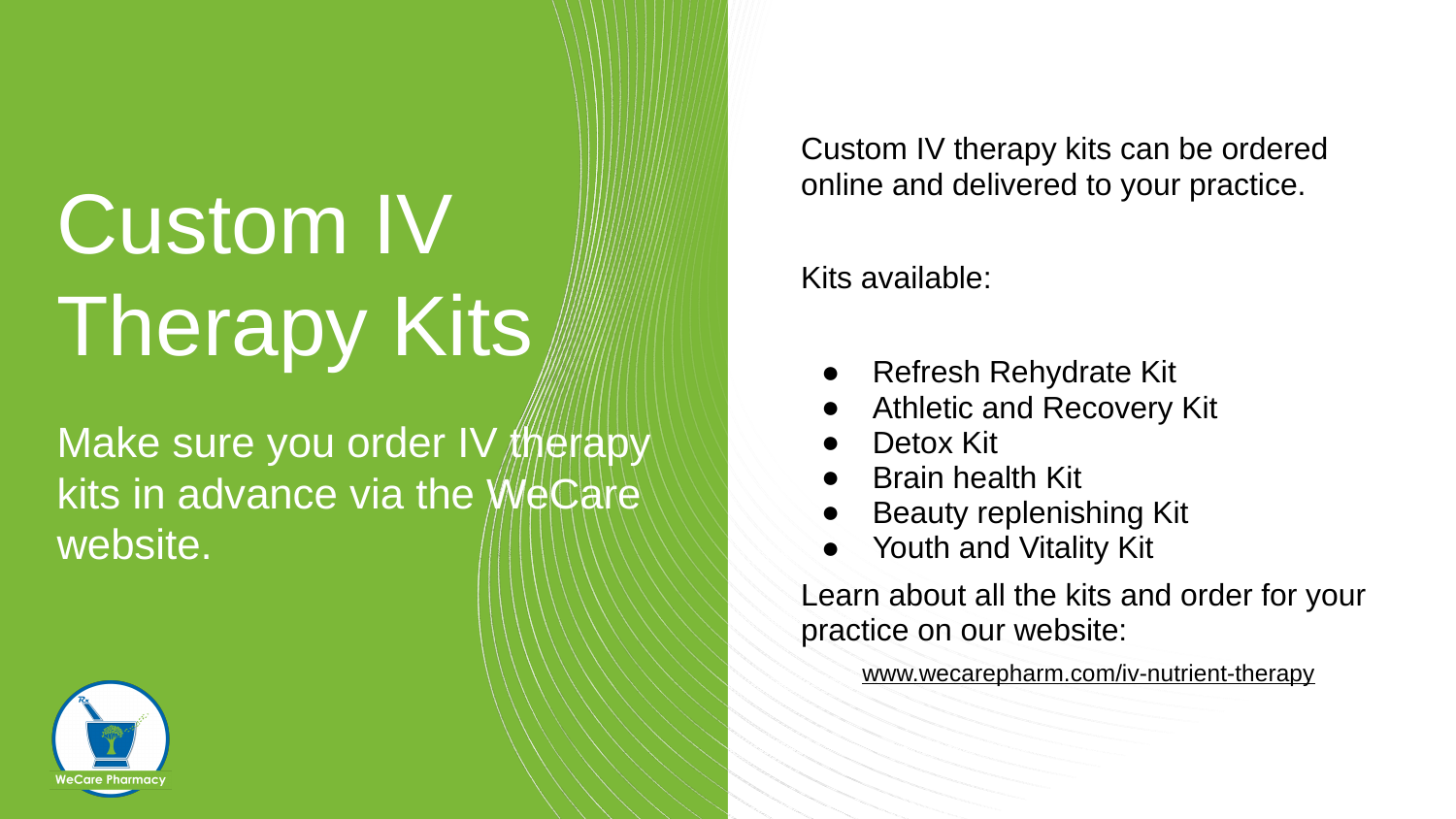

Custom IV therapy kits can be ordered online and delivered to your practice.

Kits available:

Refresh Rehydrate Kit
Athletic and Recovery Kit
Detox Kit
Brain health Kit
Beauty replenishing Kit
Youth and Vitality Kit
Learn about all the kits and order for your practice on our website:
www.wecarepharm.com/iv-nutrient-therapy
# Custom IV Therapy Kits
Make sure you order IV therapy kits in advance via the WeCare website.